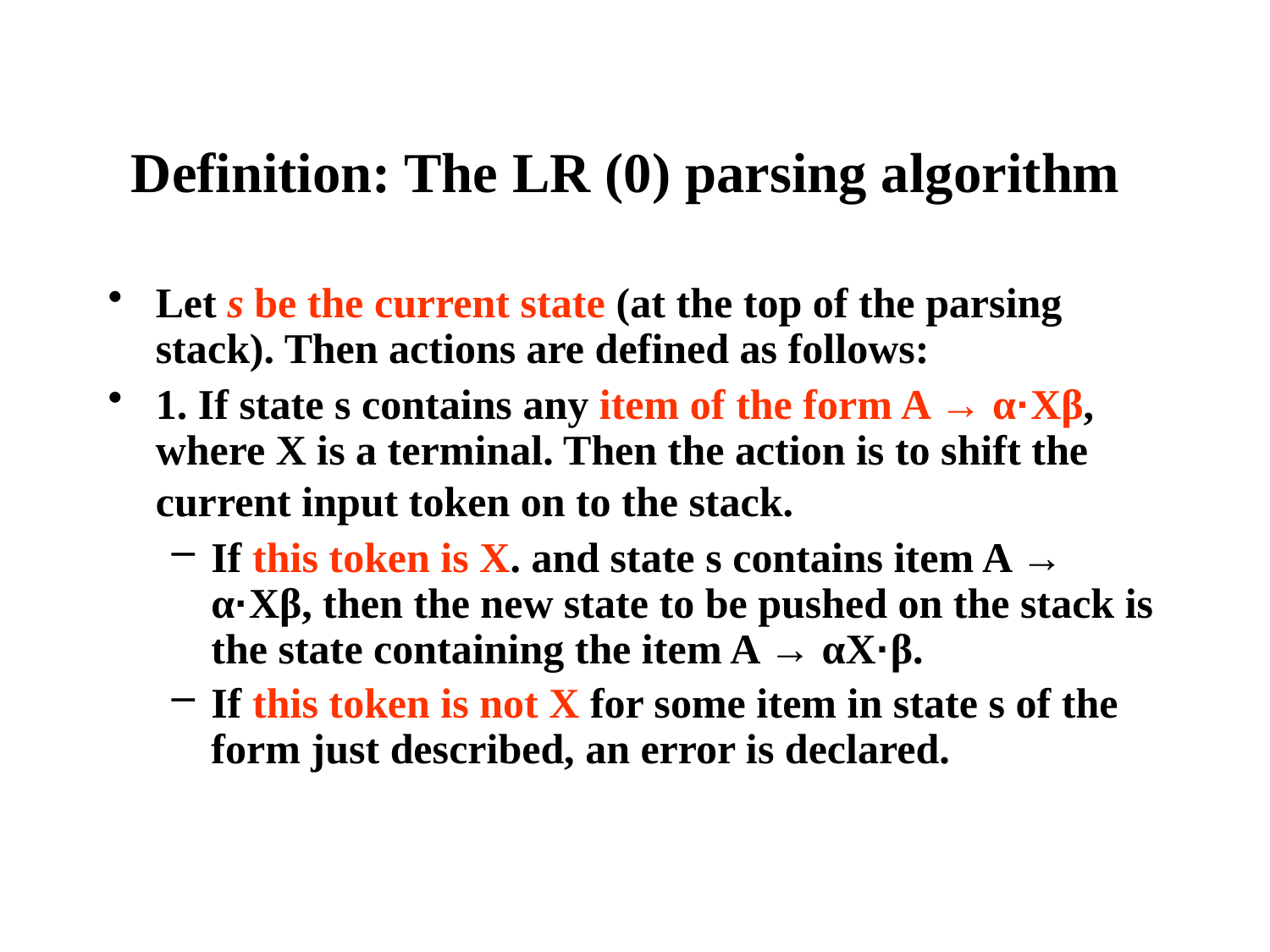

# Definition: The LR (0) parsing algorithm
Let s be the current state (at the top of the parsing stack). Then actions are defined as follows:
1. If state s contains any item of the form A → α·Xβ, where X is a terminal. Then the action is to shift the current input token on to the stack.
If this token is X. and state s contains item A → α·Xβ, then the new state to be pushed on the stack is the state containing the item A → αX·β.
If this token is not X for some item in state s of the form just described, an error is declared.